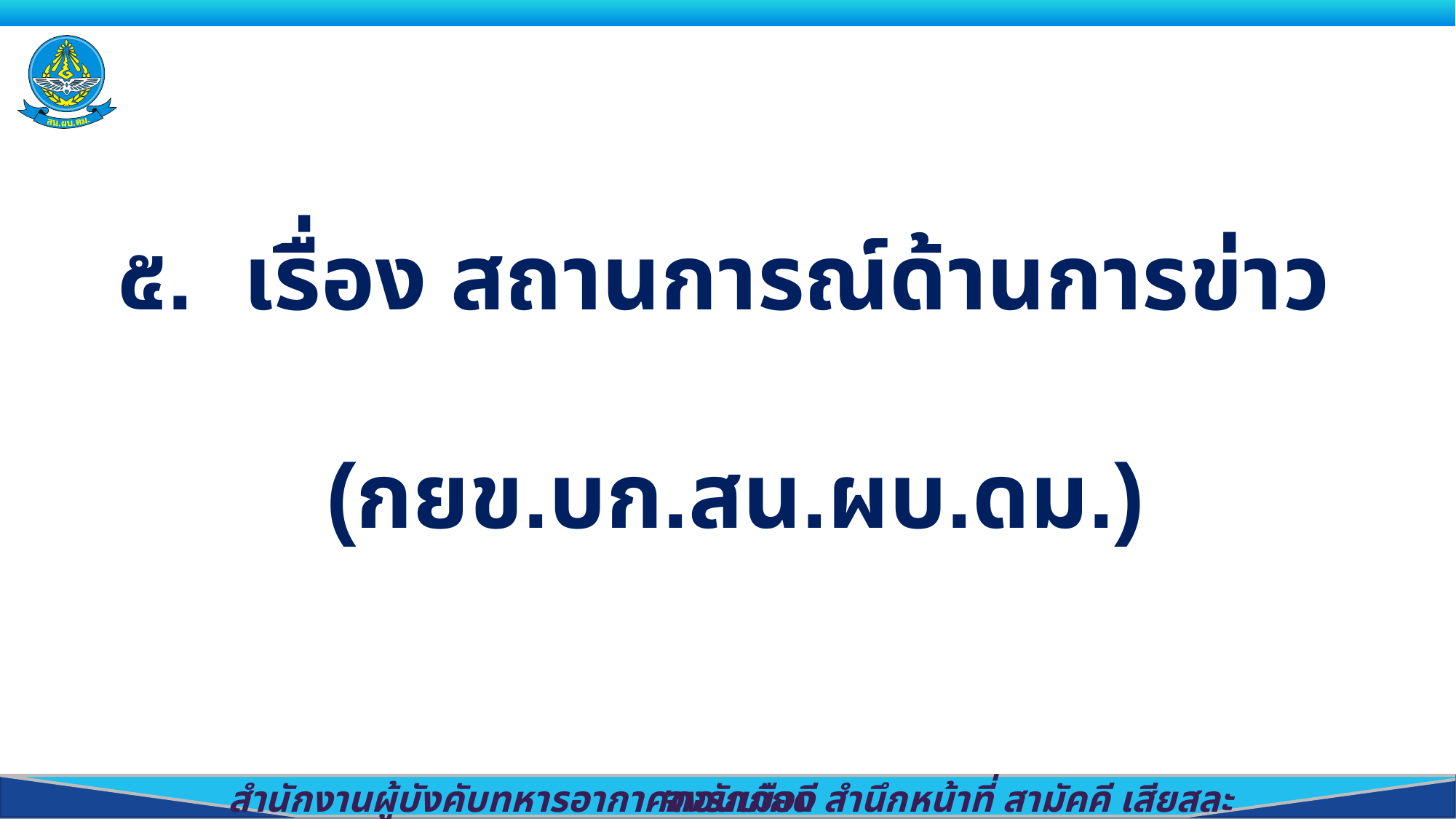

๕.  เรื่อง สถานการณ์ด้านการข่าว

(กยข.บก.สน.ผบ.ดม.)